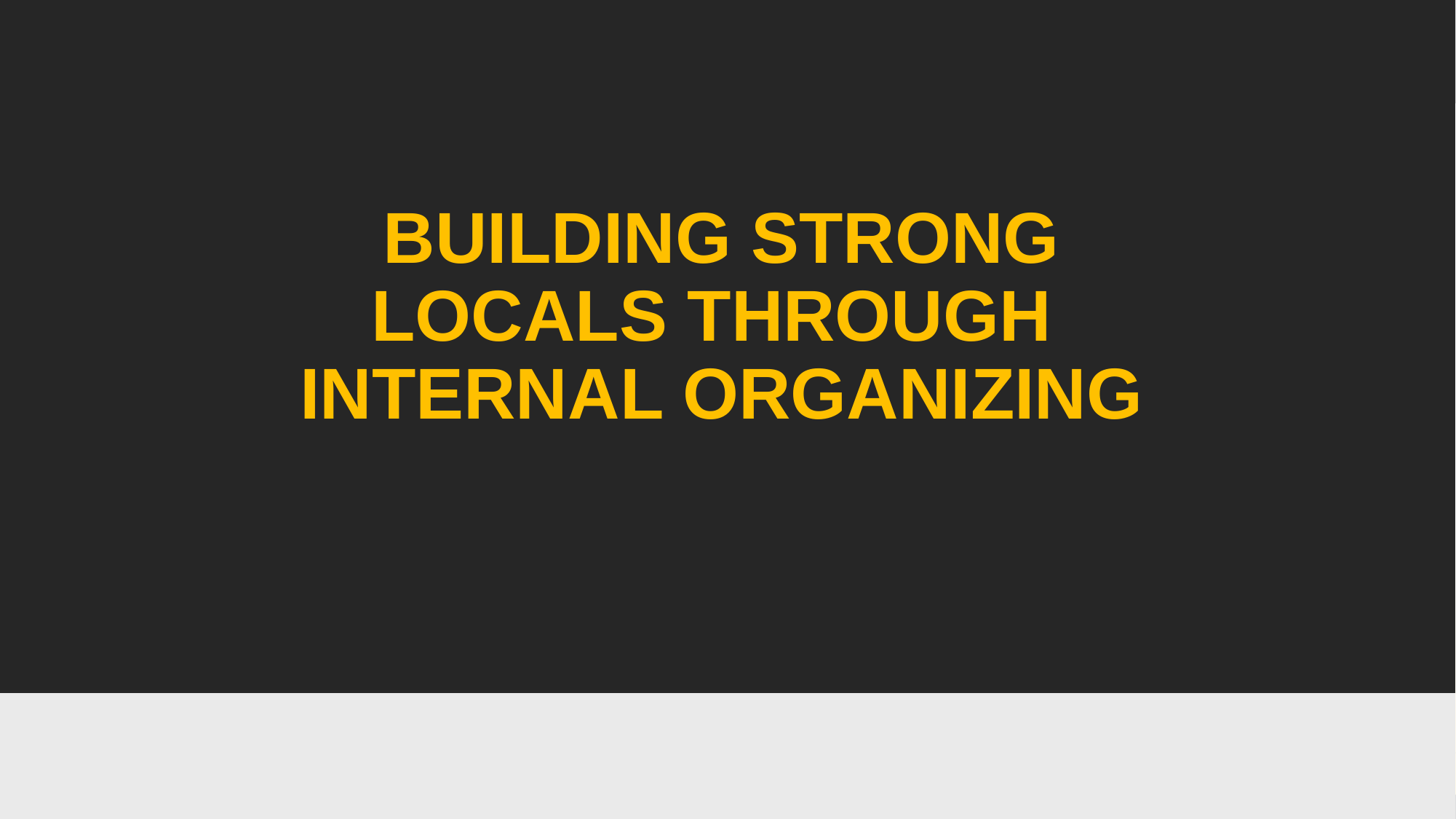

# Building Strong Locals Through Internal Organizing